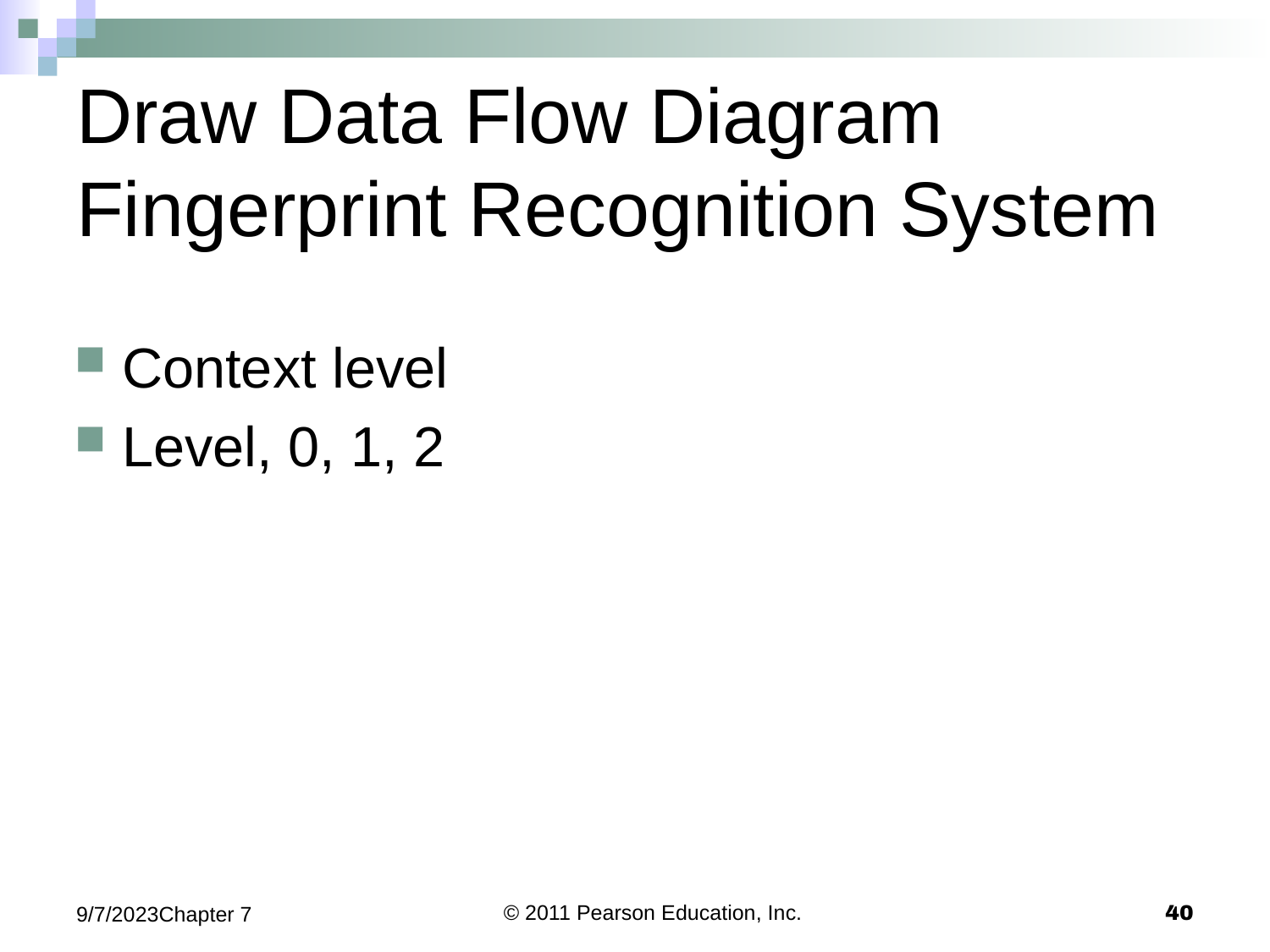

# Draw Data Flow Diagram Fingerprint Recognition System
Context level
Level, 0, 1, 2
9/7/2023Chapter 7
© 2011 Pearson Education, Inc.
40